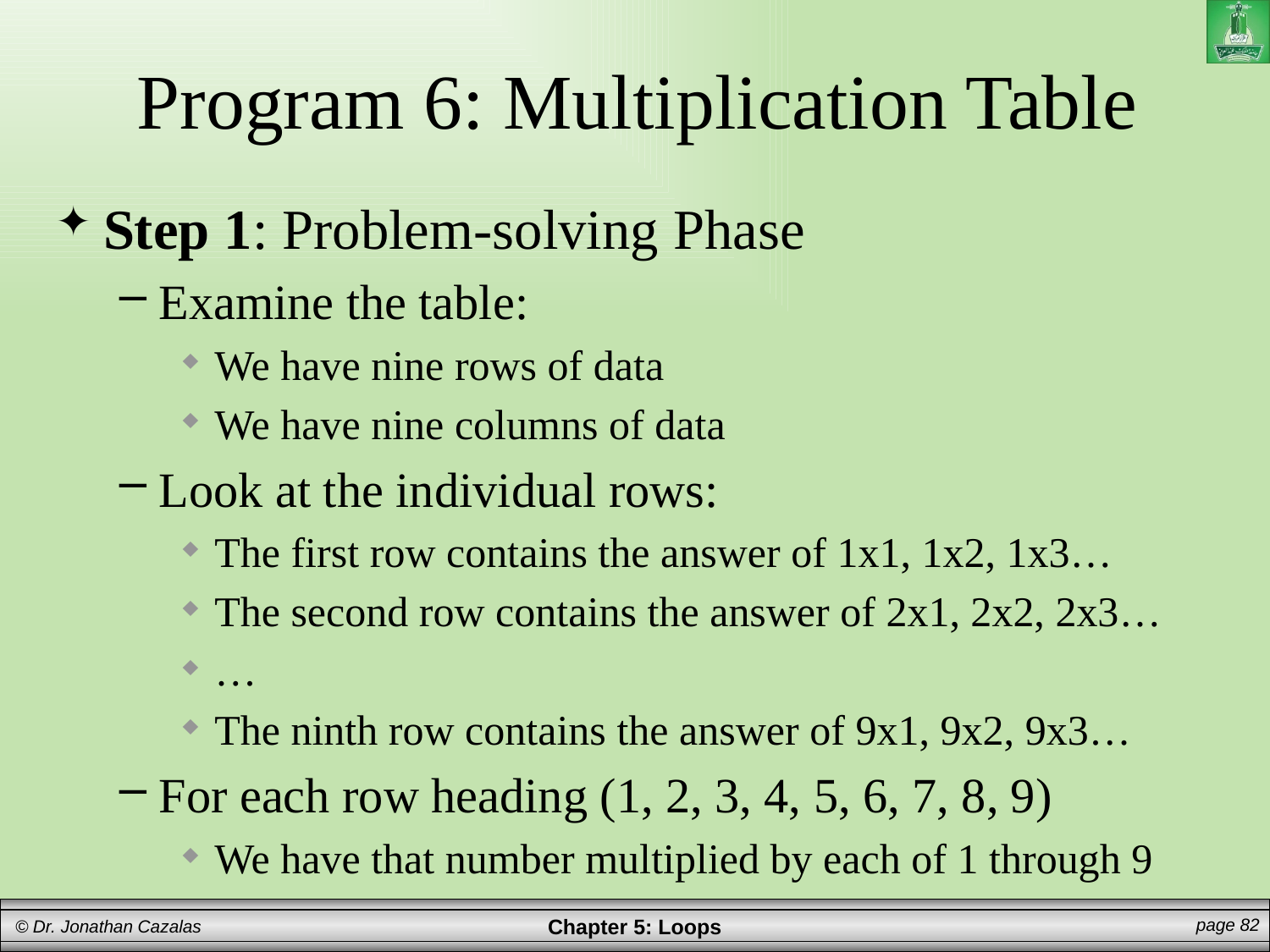

# Program 6: Multiplication Table
Step 1: Problem-solving Phase
Examine the table:
We have nine rows of data
We have nine columns of data
Look at the individual rows:
The first row contains the answer of 1x1, 1x2, 1x3…
The second row contains the answer of 2x1, 2x2, 2x3…
…
The ninth row contains the answer of 9x1, 9x2, 9x3…
For each row heading (1, 2, 3, 4, 5, 6, 7, 8, 9)
We have that number multiplied by each of 1 through 9